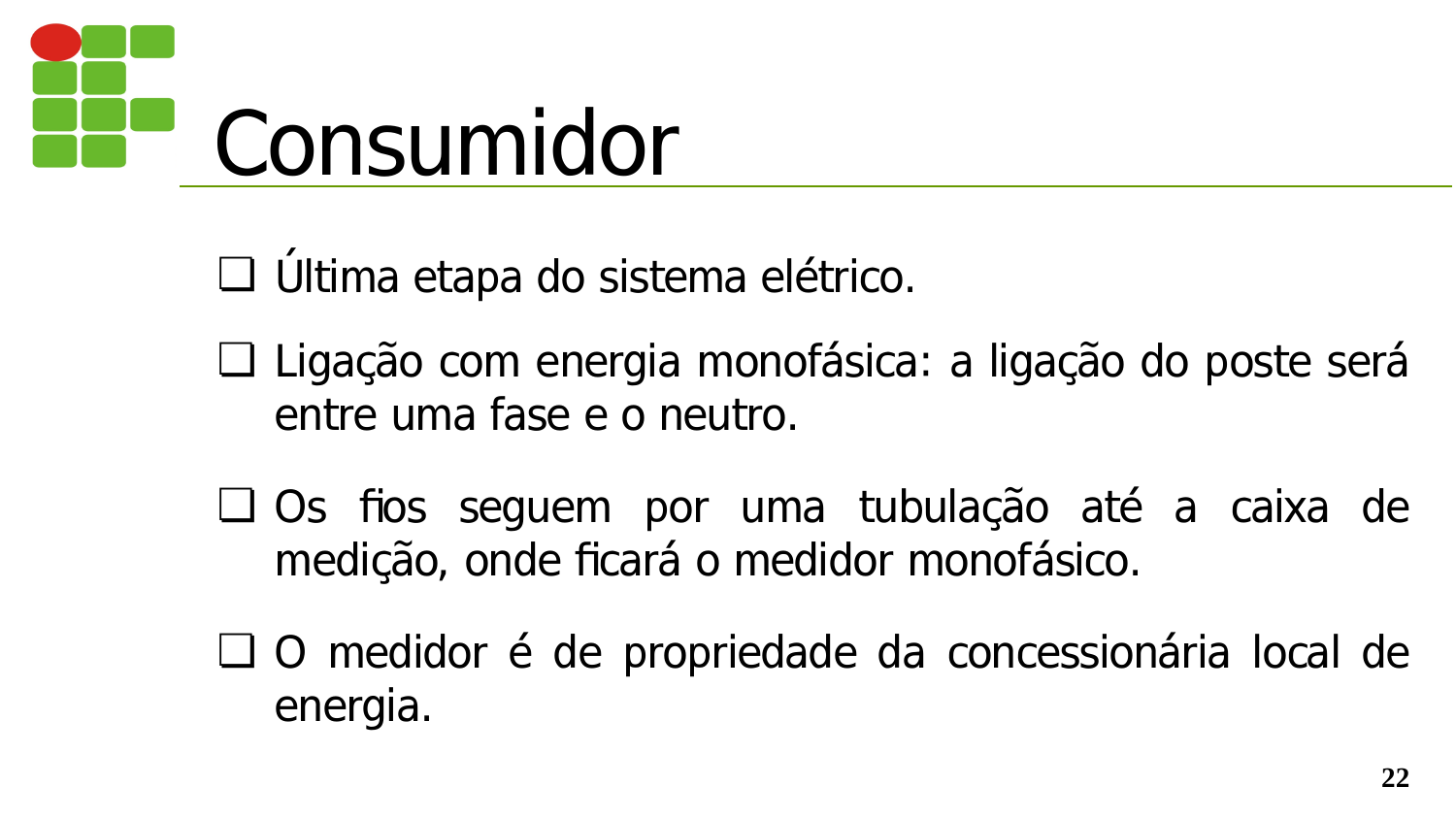

# Consumidor
Última etapa do sistema elétrico.
Ligação com energia monofásica: a ligação do poste será entre uma fase e o neutro.
Os fios seguem por uma tubulação até a caixa de medição, onde ficará o medidor monofásico.
O medidor é de propriedade da concessionária local de energia.
22